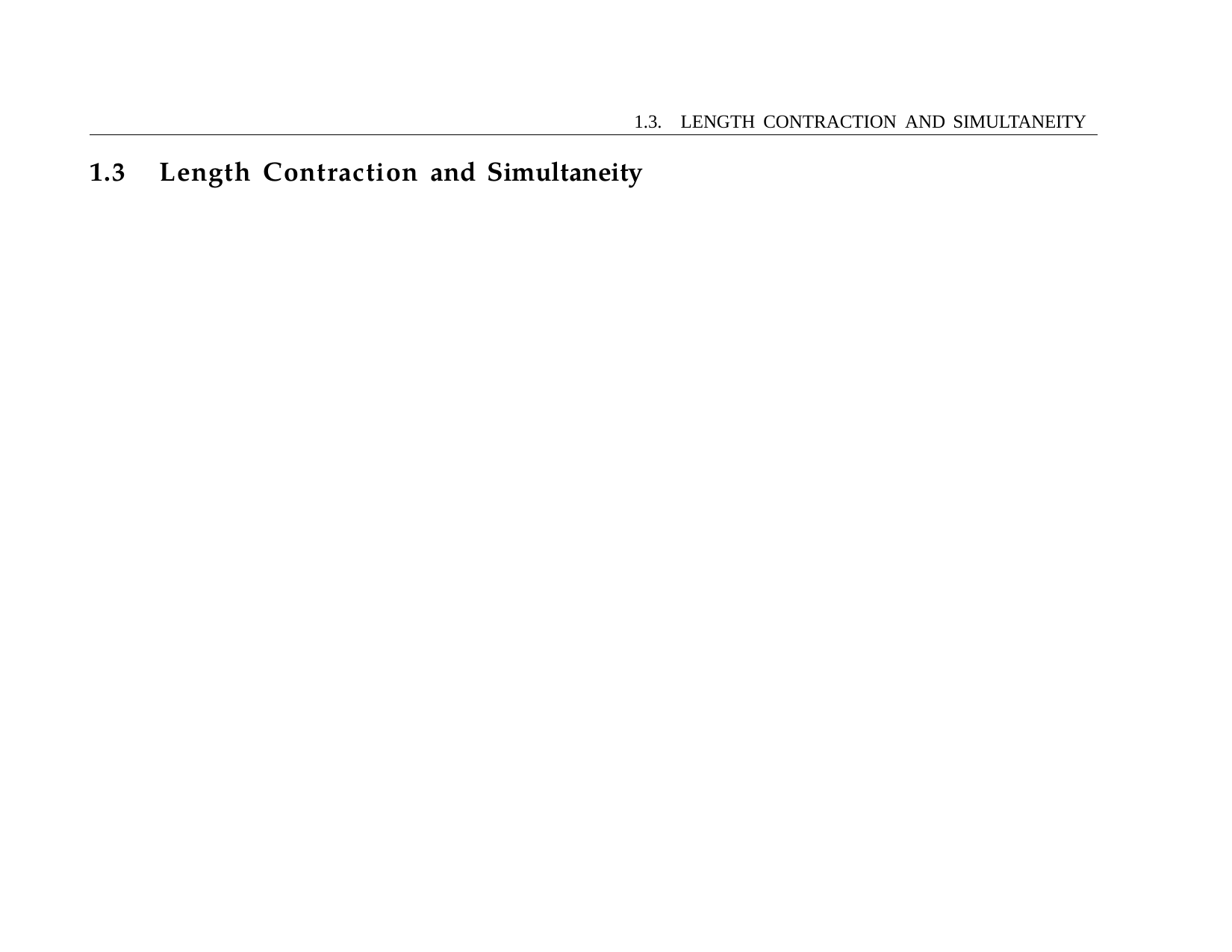

1.3.  LENGTH CONTRACTION AND SIMULTANEITY

1.3	Length Contraction and Simultaneity